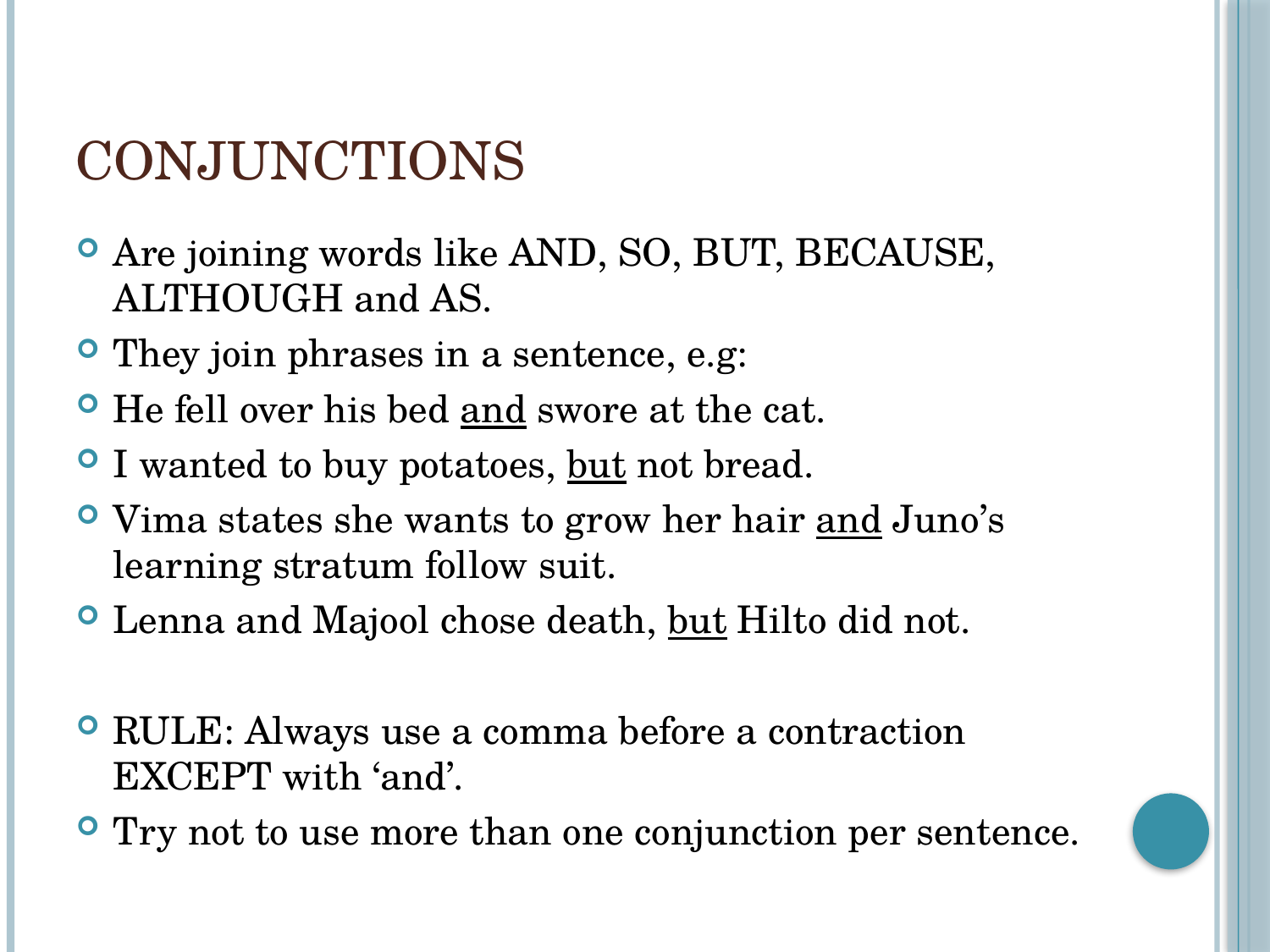

# Conjunctions
Are joining words like AND, SO, BUT, BECAUSE, ALTHOUGH and AS.
They join phrases in a sentence, e.g:
He fell over his bed and swore at the cat.
I wanted to buy potatoes, but not bread.
Vima states she wants to grow her hair and Juno’s learning stratum follow suit.
Lenna and Majool chose death, but Hilto did not.

RULE: Always use a comma before a contraction EXCEPT with ‘and’.
Try not to use more than one conjunction per sentence.